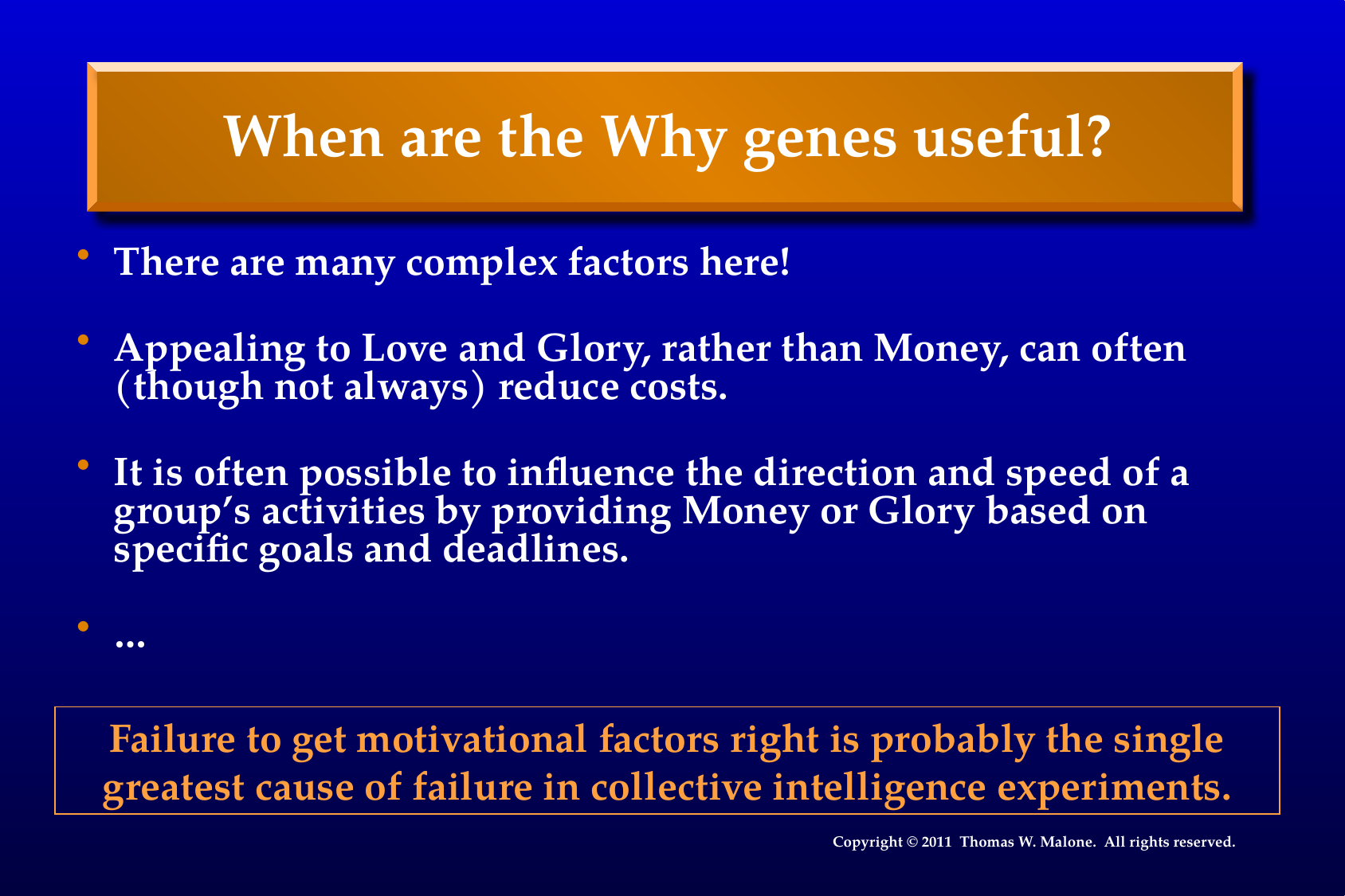

# When are the Why genes useful?
There are many complex factors here!
Appealing to Love and Glory, rather than Money, can often (though not always) reduce costs.
It is often possible to influence the direction and speed of a group’s activities by providing Money or Glory based on specific goals and deadlines.
…
Failure to get motivational factors right is probably the single greatest cause of failure in collective intelligence experiments.